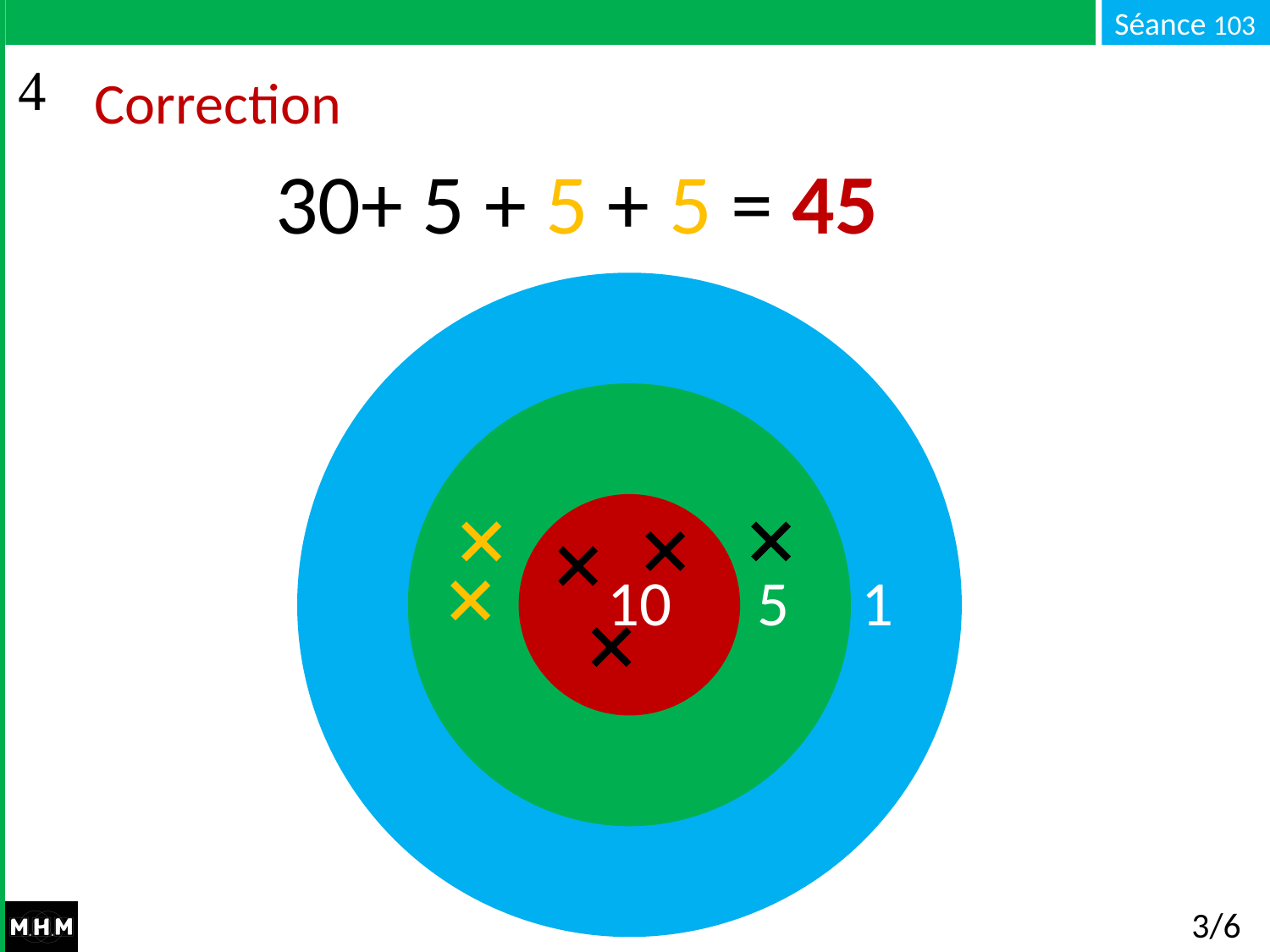

# Correction
30+ 5 + 5 + 5 = 45

10      5     1

3/6